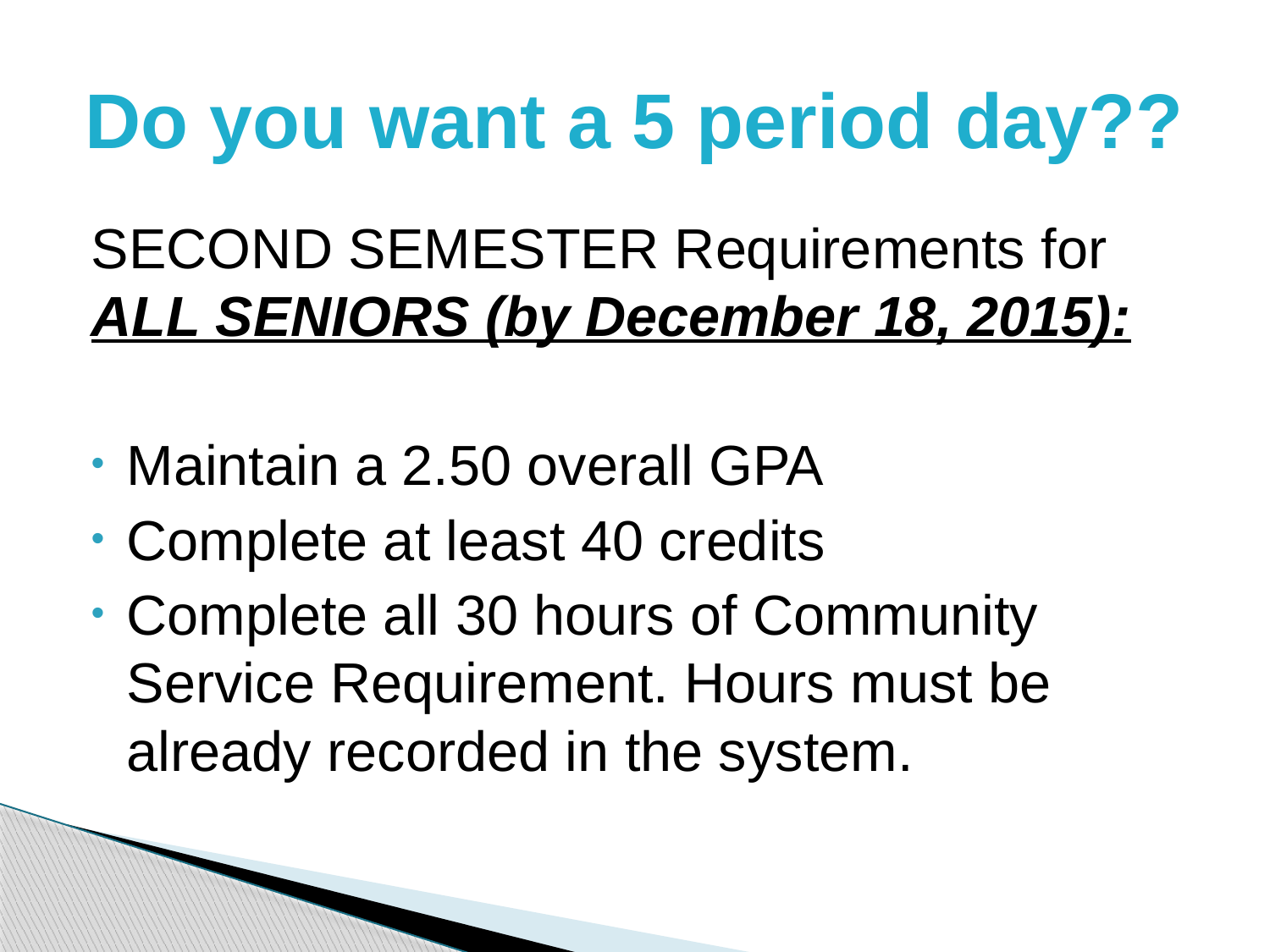

# Do you want a 5 period day??
SECOND SEMESTER Requirements for ALL SENIORS (by December 18, 2015):

Maintain a 2.50 overall GPA
Complete at least 40 credits
Complete all 30 hours of Community Service Requirement. Hours must be already recorded in the system.